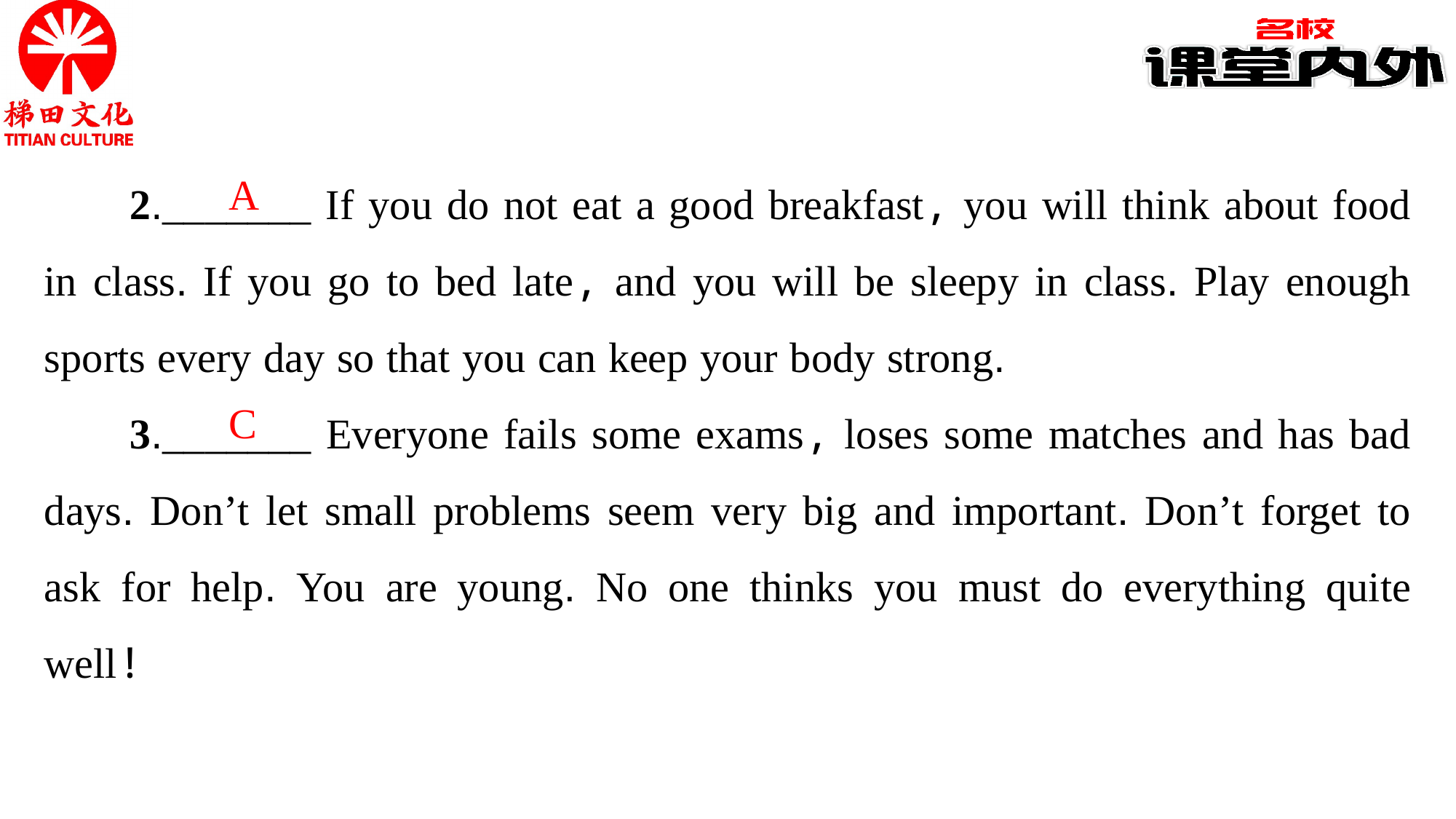

2._______ If you do not eat a good breakfast, you will think about food in class. If you go to bed late, and you will be sleepy in class. Play enough sports every day so that you can keep your body strong.
3._______ Everyone fails some exams, loses some matches and has bad days. Don’t let small problems seem very big and important. Don’t forget to ask for help. You are young. No one thinks you must do everything quite well!
A
C